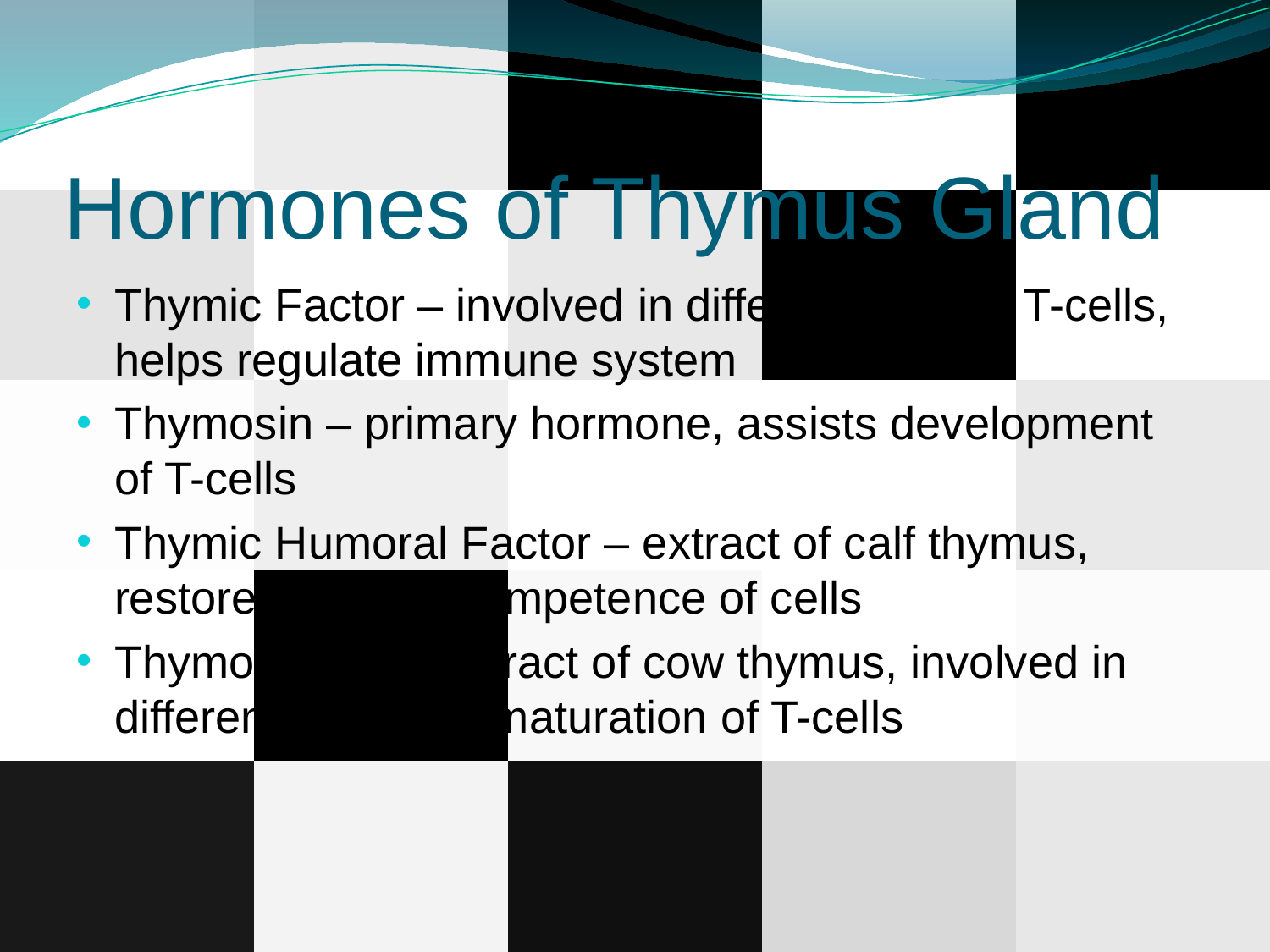

# Hormones of Thymus Gland
Thymic Factor – involved in differentiation of T-cells, helps regulate immune system
Thymosin – primary hormone, assists development of T-cells
Thymic Humoral Factor – extract of calf thymus, restores immunocompetence of cells
Thymopoietin – extract of cow thymus, involved in differentiation and maturation of T-cells